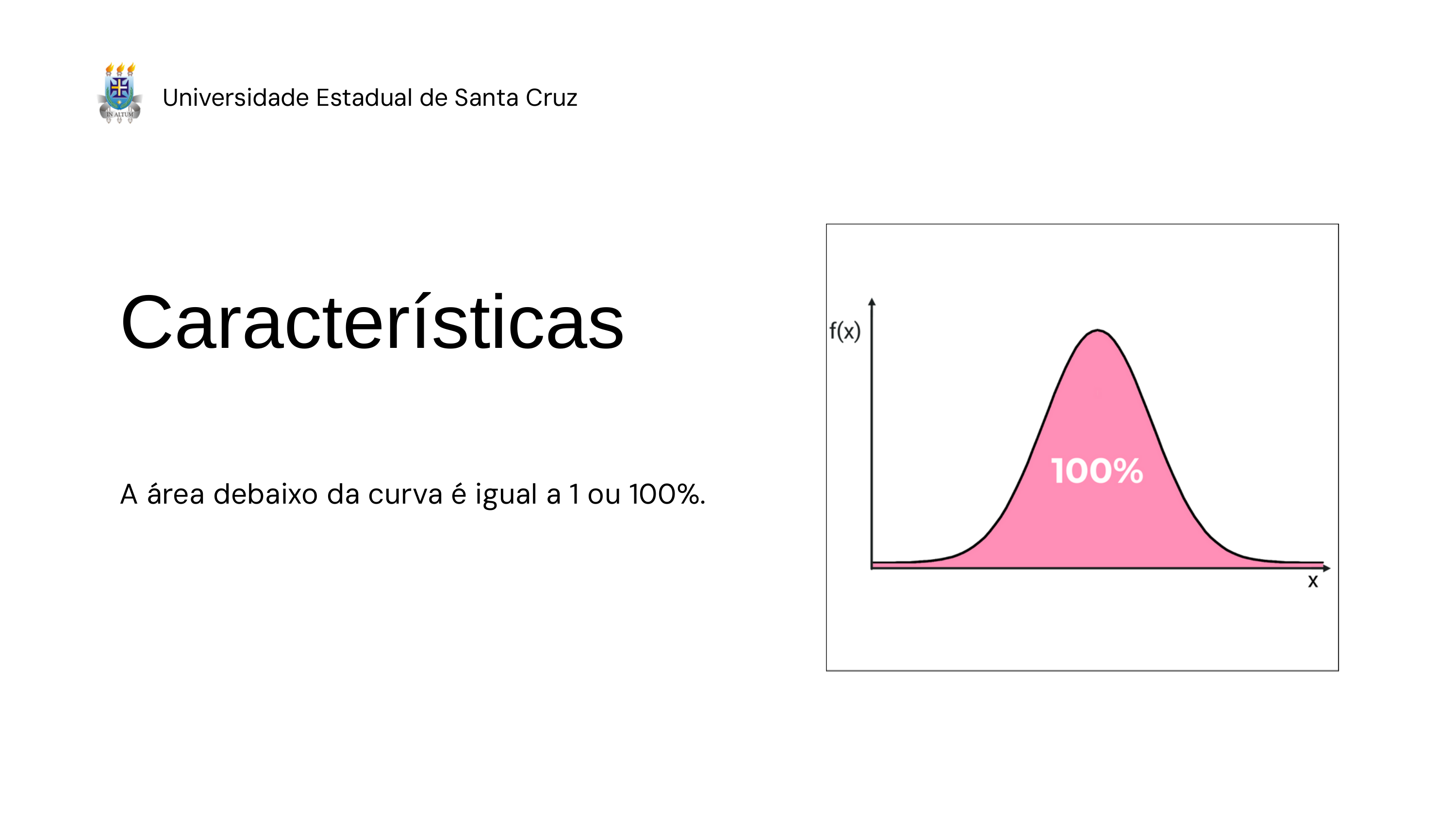

Universidade Estadual de Santa Cruz

Características

A área debaixo da curva é igual a 1 ou 100%.